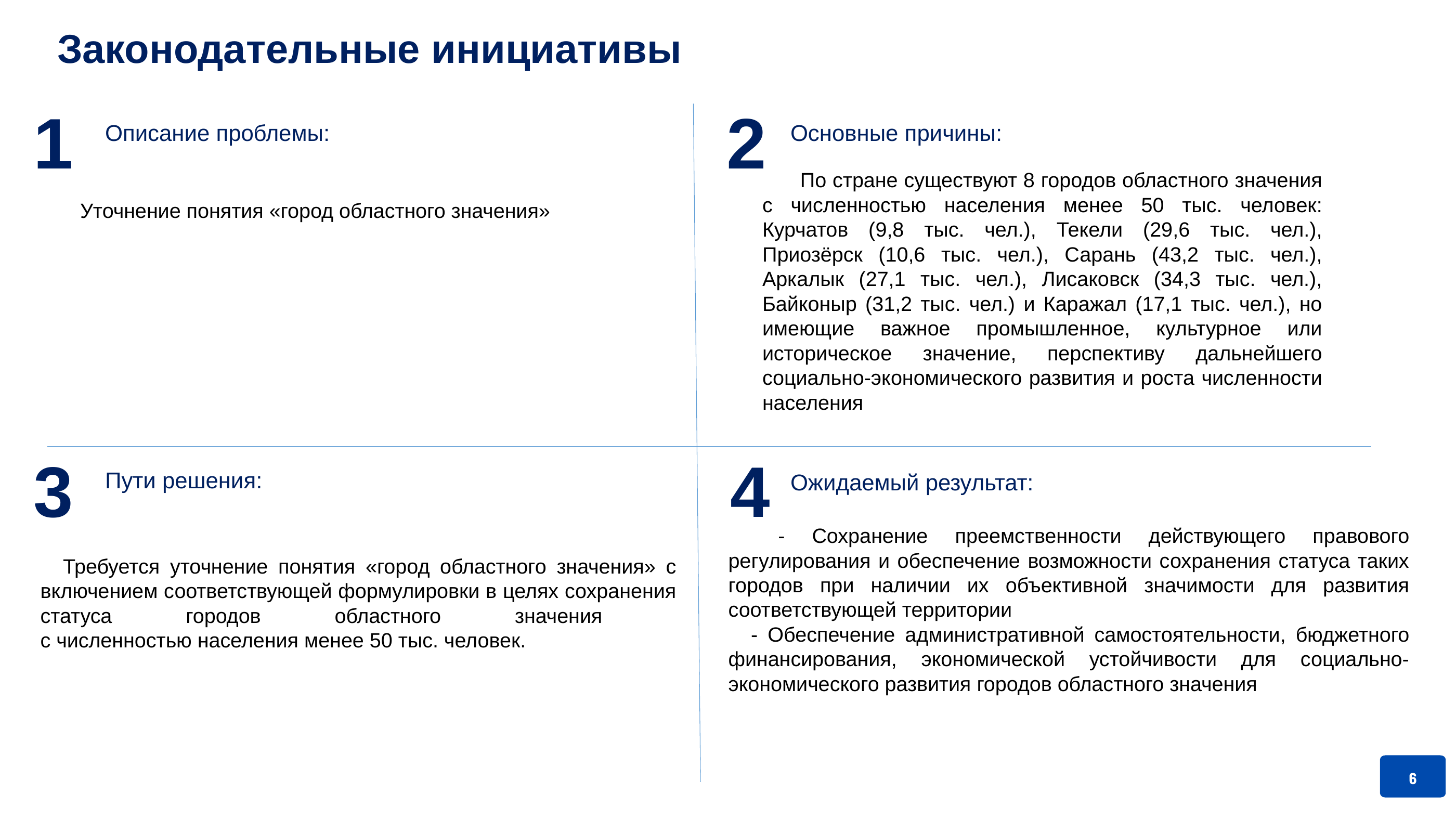

Законодательные инициативы
1
2
Описание проблемы:
Основные причины:
По стране существуют 8 городов областного значения с численностью населения менее 50 тыс. человек: Курчатов (9,8 тыс. чел.), Текели (29,6 тыс. чел.), Приозёрск (10,6 тыс. чел.), Сарань (43,2 тыс. чел.), Аркалык (27,1 тыс. чел.), Лисаковск (34,3 тыс. чел.), Байконыр (31,2 тыс. чел.) и Каражал (17,1 тыс. чел.), но имеющие важное промышленное, культурное или историческое значение, перспективу дальнейшего социально-экономического развития и роста численности населения
Уточнение понятия «город областного значения»

3
4
Пути решения:
Ожидаемый результат:
 - Сохранение преемственности действующего правового регулирования и обеспечение возможности сохранения статуса таких городов при наличии их объективной значимости для развития соответствующей территории
- Обеспечение административной самостоятельности, бюджетного финансирования, экономической устойчивости для социально-экономического развития городов областного значения

Требуется уточнение понятия «город областного значения» с включением соответствующей формулировки в целях сохранения статуса городов областного значения
с численностью населения менее 50 тыс. человек.

6